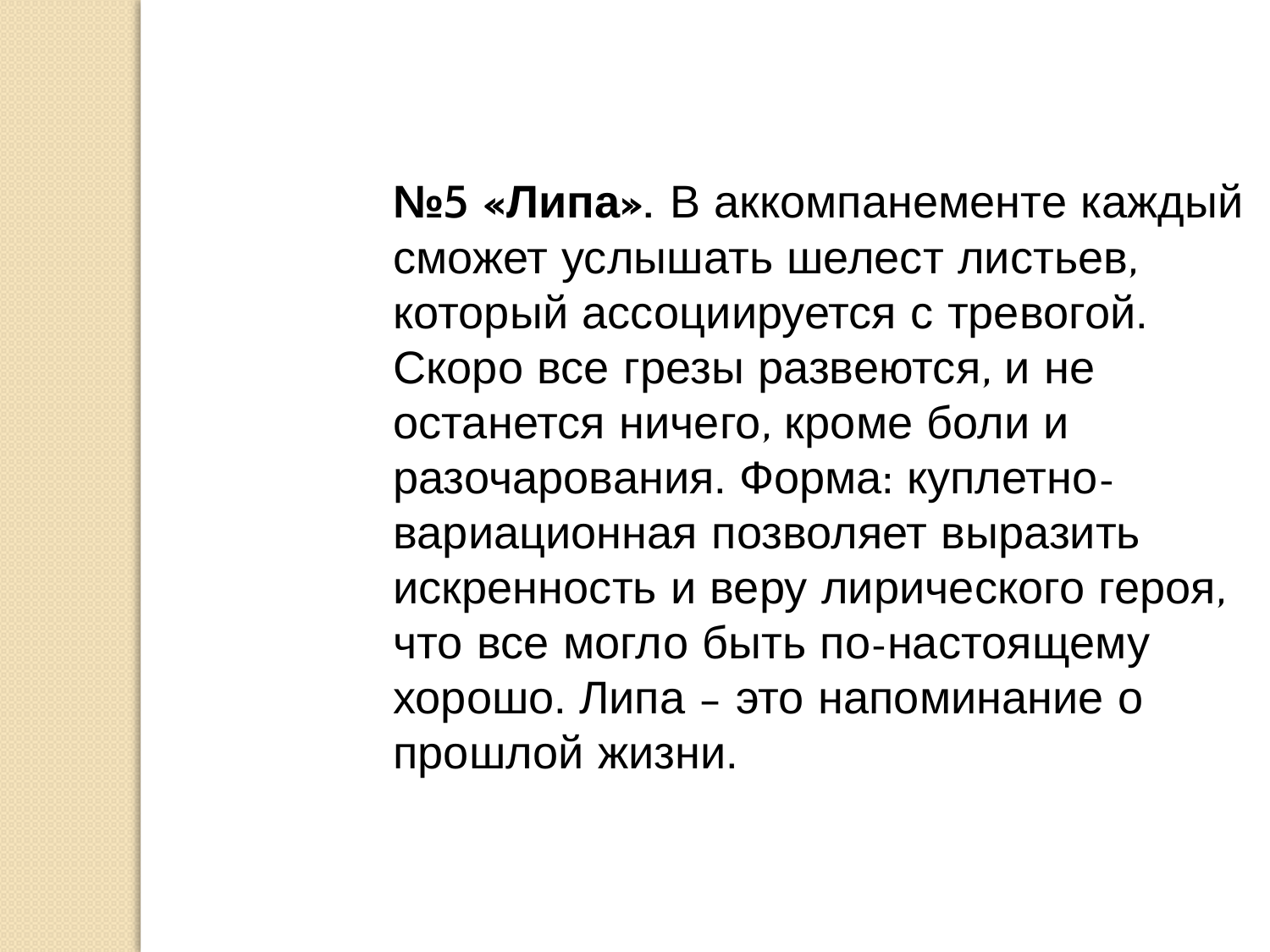

№5 «Липа». В аккомпанементе каждый сможет услышать шелест листьев, который ассоциируется с тревогой. Скоро все грезы развеются, и не останется ничего, кроме боли и разочарования. Форма: куплетно-вариационная позволяет выразить искренность и веру лирического героя, что все могло быть по-настоящему хорошо. Липа – это напоминание о прошлой жизни.